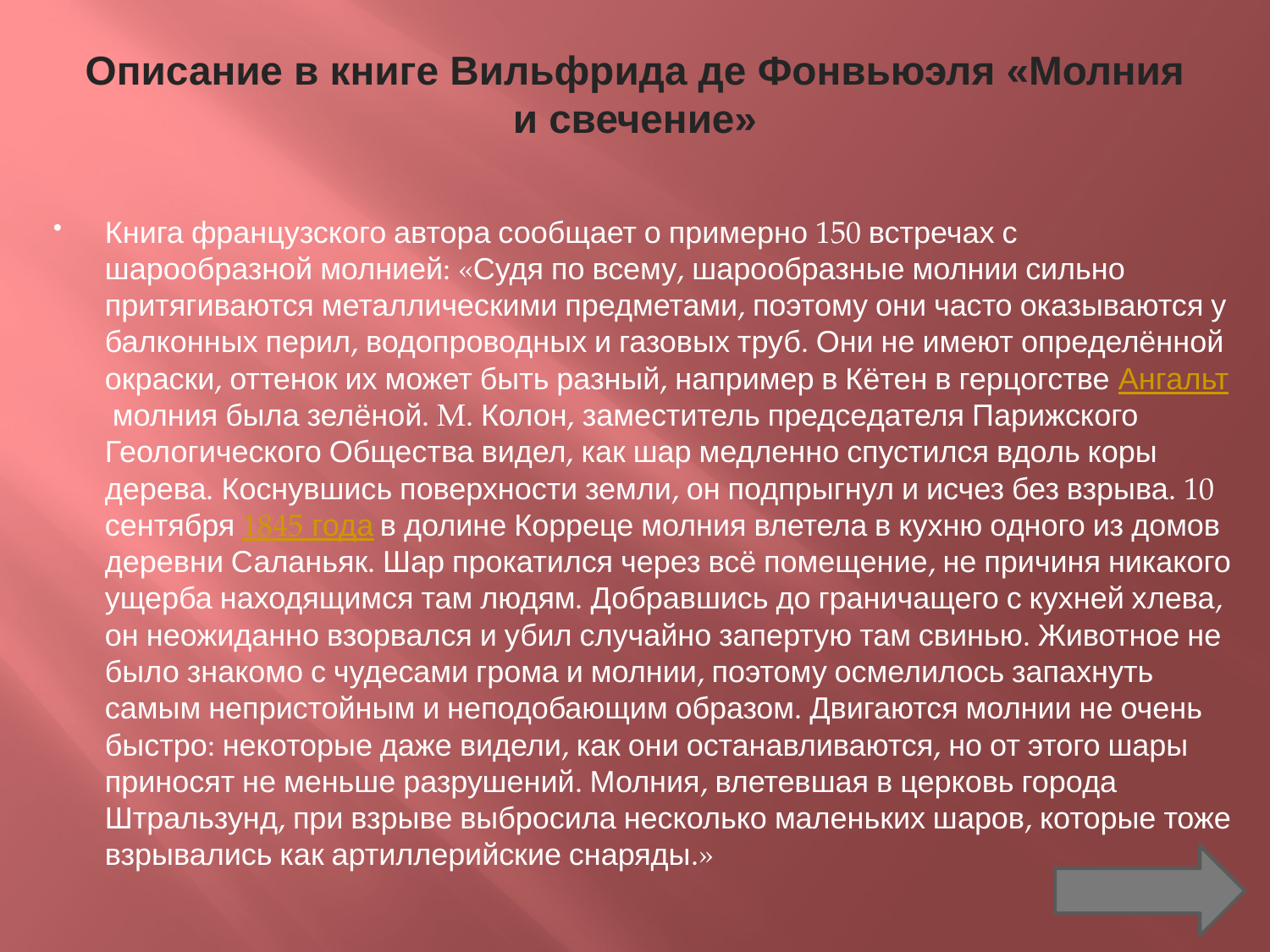

# Описание в книге Вильфрида де Фонвьюэля «Молния и свечение»
Книга французского автора сообщает о примерно 150 встречах с шарообразной молнией: «Судя по всему, шарообразные молнии сильно притягиваются металлическими предметами, поэтому они часто оказываются у балконных перил, водопроводных и газовых труб. Они не имеют определённой окраски, оттенок их может быть разный, например в Кётен в герцогстве Ангальт молния была зелёной. M. Колон, заместитель председателя Парижского Геологического Общества видел, как шар медленно спустился вдоль коры дерева. Коснувшись поверхности земли, он подпрыгнул и исчез без взрыва. 10 сентября 1845 года в долине Корреце молния влетела в кухню одного из домов деревни Саланьяк. Шар прокатился через всё помещение, не причиня никакого ущерба находящимся там людям. Добравшись до граничащего с кухней хлева, он неожиданно взорвался и убил случайно запертую там свинью. Животное не было знакомо с чудесами грома и молнии, поэтому осмелилось запахнуть самым непристойным и неподобающим образом. Двигаются молнии не очень быстро: некоторые даже видели, как они останавливаются, но от этого шары приносят не меньше разрушений. Молния, влетевшая в церковь города Штральзунд, при взрыве выбросила несколько маленьких шаров, которые тоже взрывались как артиллерийские снаряды.»